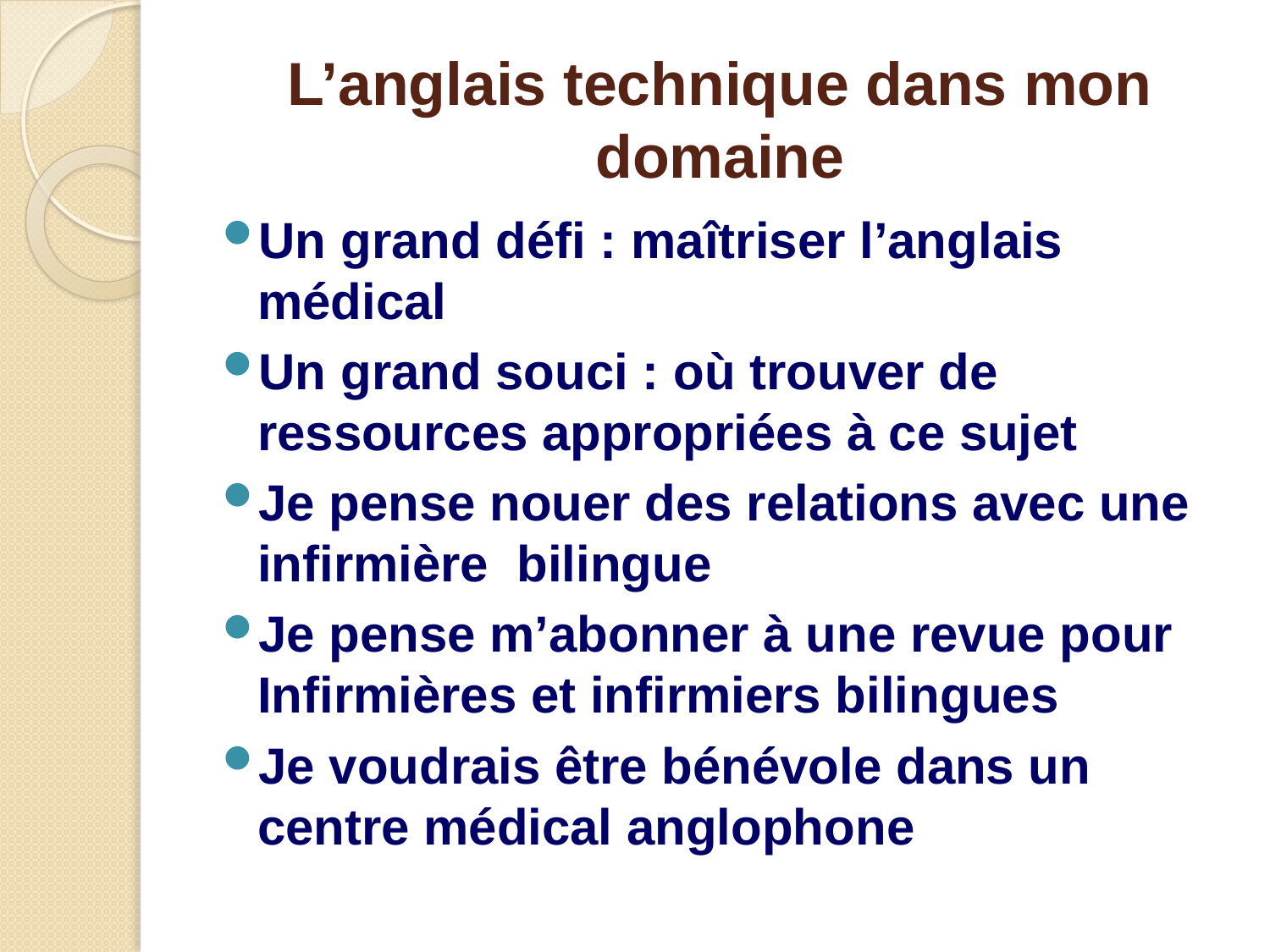

# L’anglais technique dans mon domaine
Un grand défi : maîtriser l’anglais médical
Un grand souci : où trouver de ressources appropriées à ce sujet
Je pense nouer des relations avec une infirmière  bilingue
Je pense m’abonner à une revue pour Infirmières et infirmiers bilingues
Je voudrais être bénévole dans un centre médical anglophone